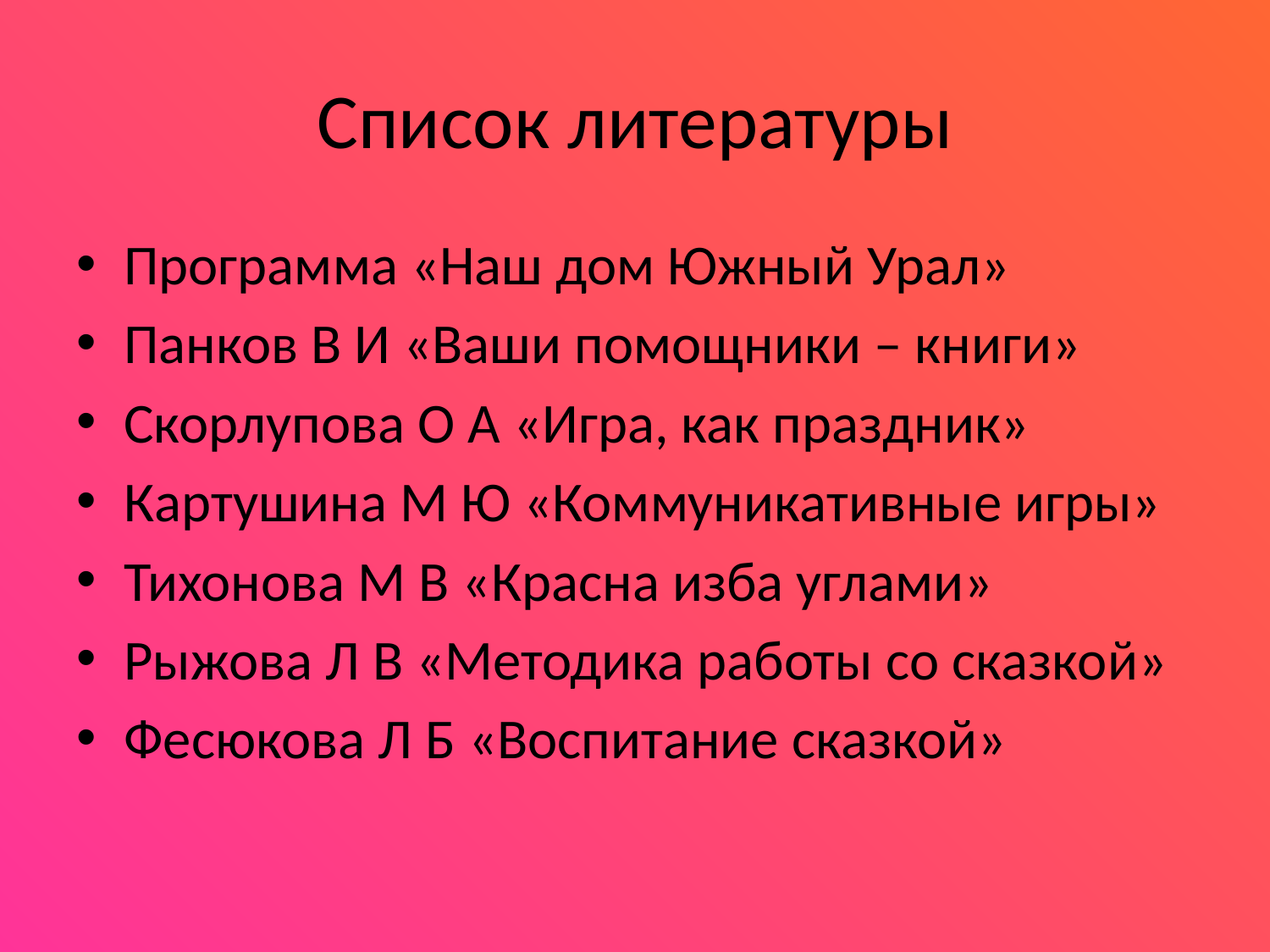

# Список литературы
Программа «Наш дом Южный Урал»
Панков В И «Ваши помощники – книги»
Скорлупова О А «Игра, как праздник»
Картушина М Ю «Коммуникативные игры»
Тихонова М В «Красна изба углами»
Рыжова Л В «Методика работы со сказкой»
Фесюкова Л Б «Воспитание сказкой»